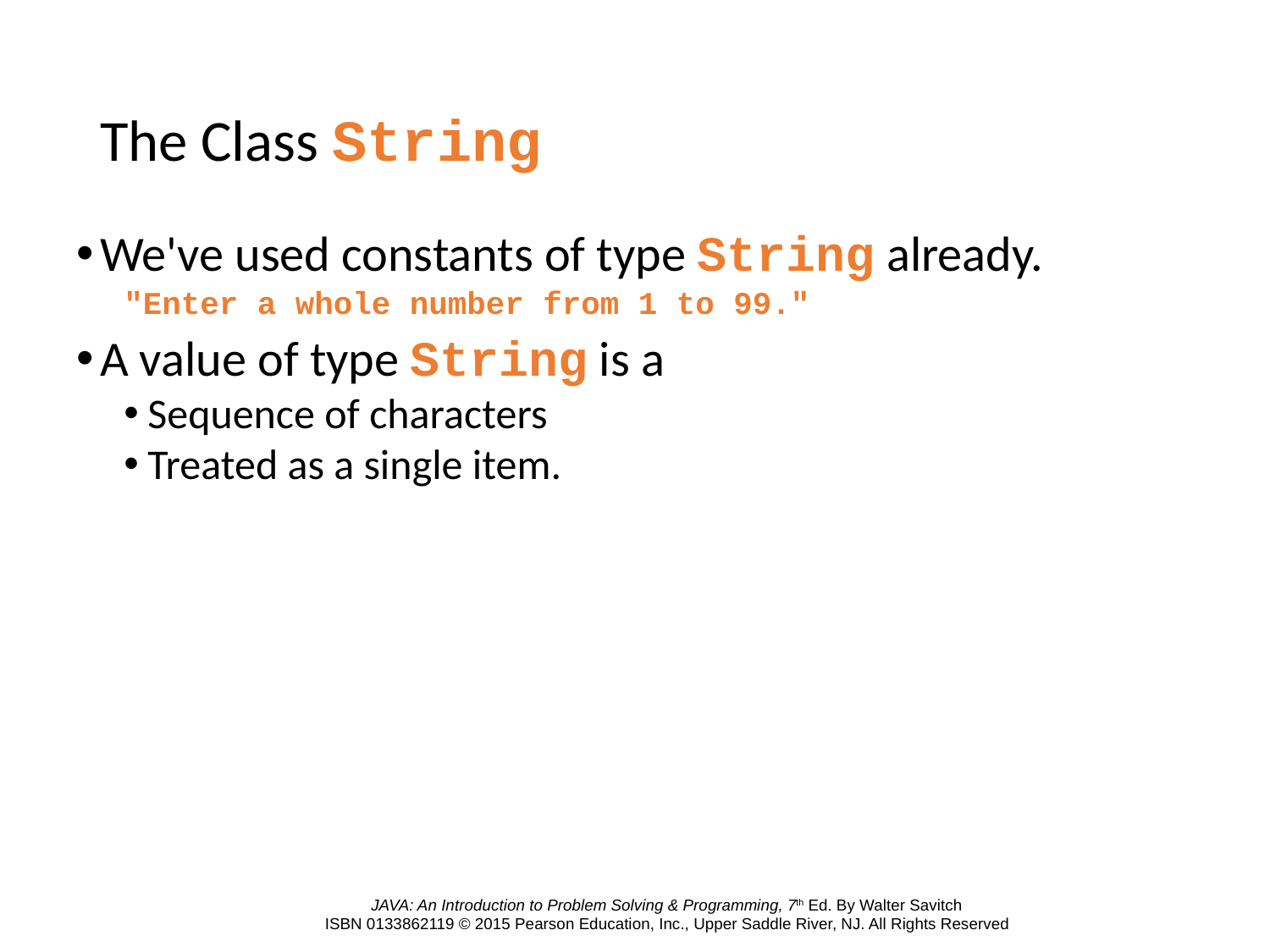

# The Class String
We've used constants of type String already.
"Enter a whole number from 1 to 99."
A value of type String is a
Sequence of characters
Treated as a single item.